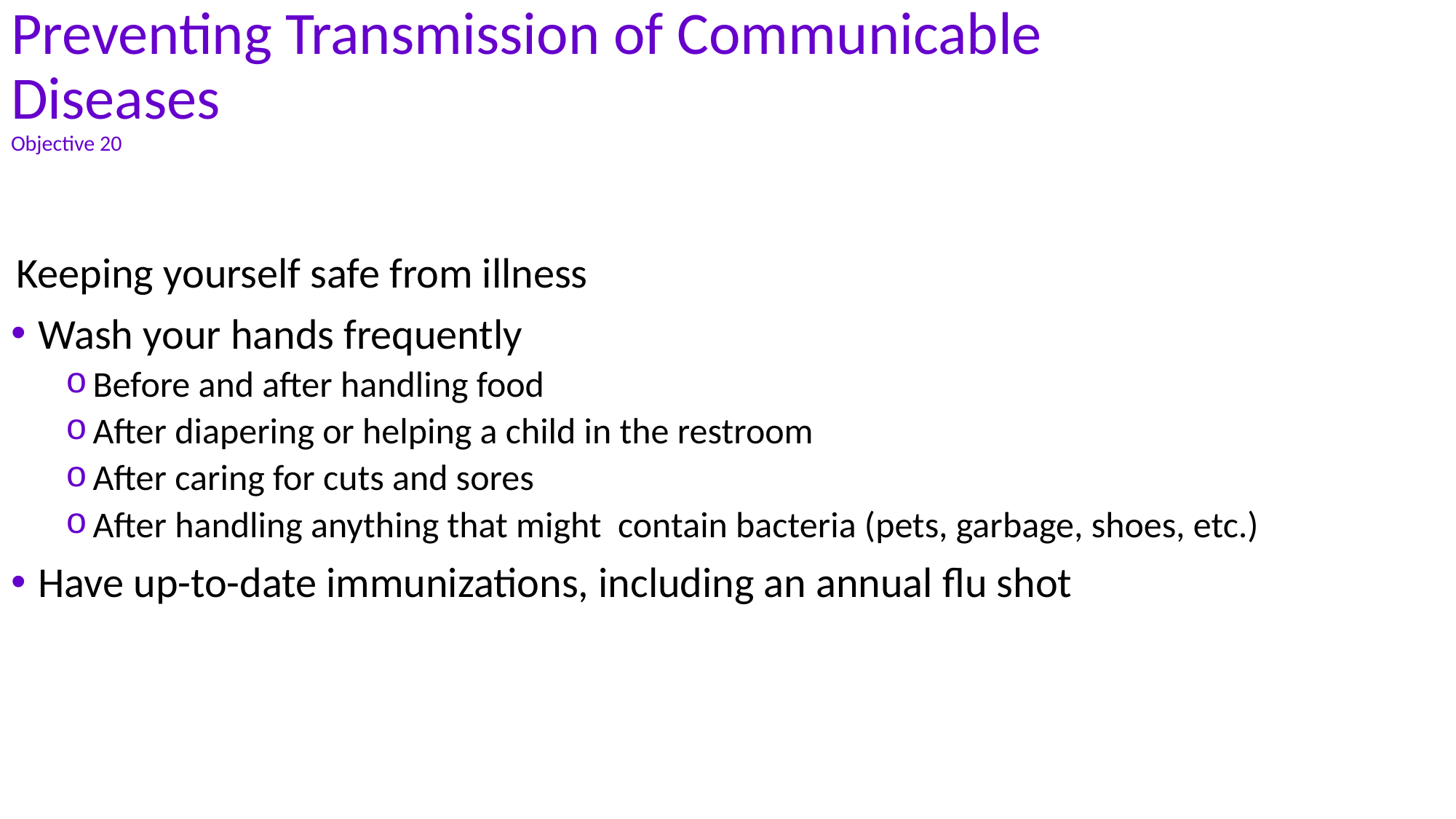

# Preventing Transmission of Communicable Diseases Objective 20
Keeping yourself safe from illness
Wash your hands frequently
Before and after handling food
After diapering or helping a child in the restroom
After caring for cuts and sores
After handling anything that might  contain bacteria (pets, garbage, shoes, etc.)
Have up-to-date immunizations, including an annual flu shot